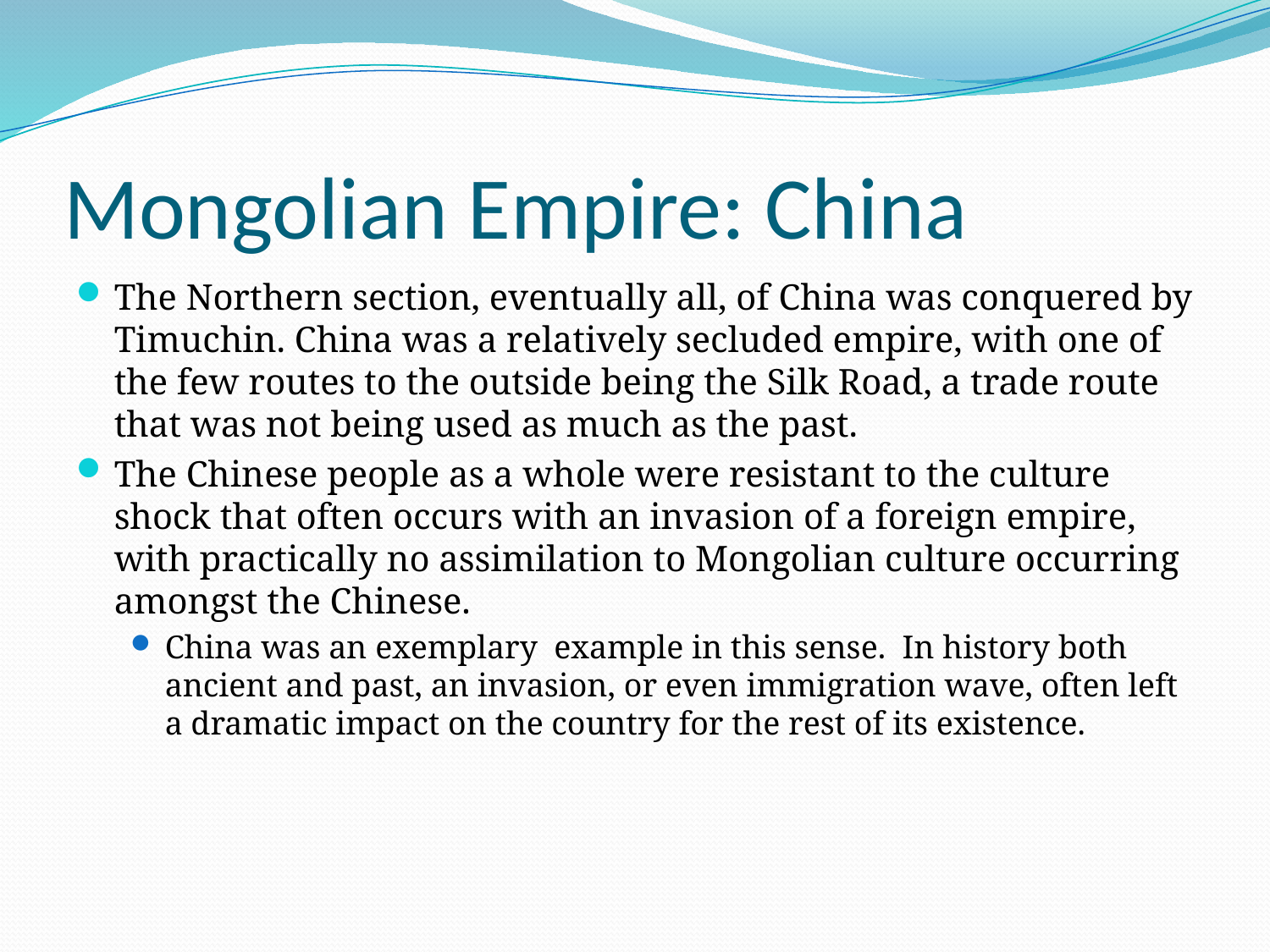

# Mongolian Empire: China
The Northern section, eventually all, of China was conquered by Timuchin. China was a relatively secluded empire, with one of the few routes to the outside being the Silk Road, a trade route that was not being used as much as the past.
The Chinese people as a whole were resistant to the culture shock that often occurs with an invasion of a foreign empire, with practically no assimilation to Mongolian culture occurring amongst the Chinese.
China was an exemplary  example in this sense.  In history both ancient and past, an invasion, or even immigration wave, often left a dramatic impact on the country for the rest of its existence.